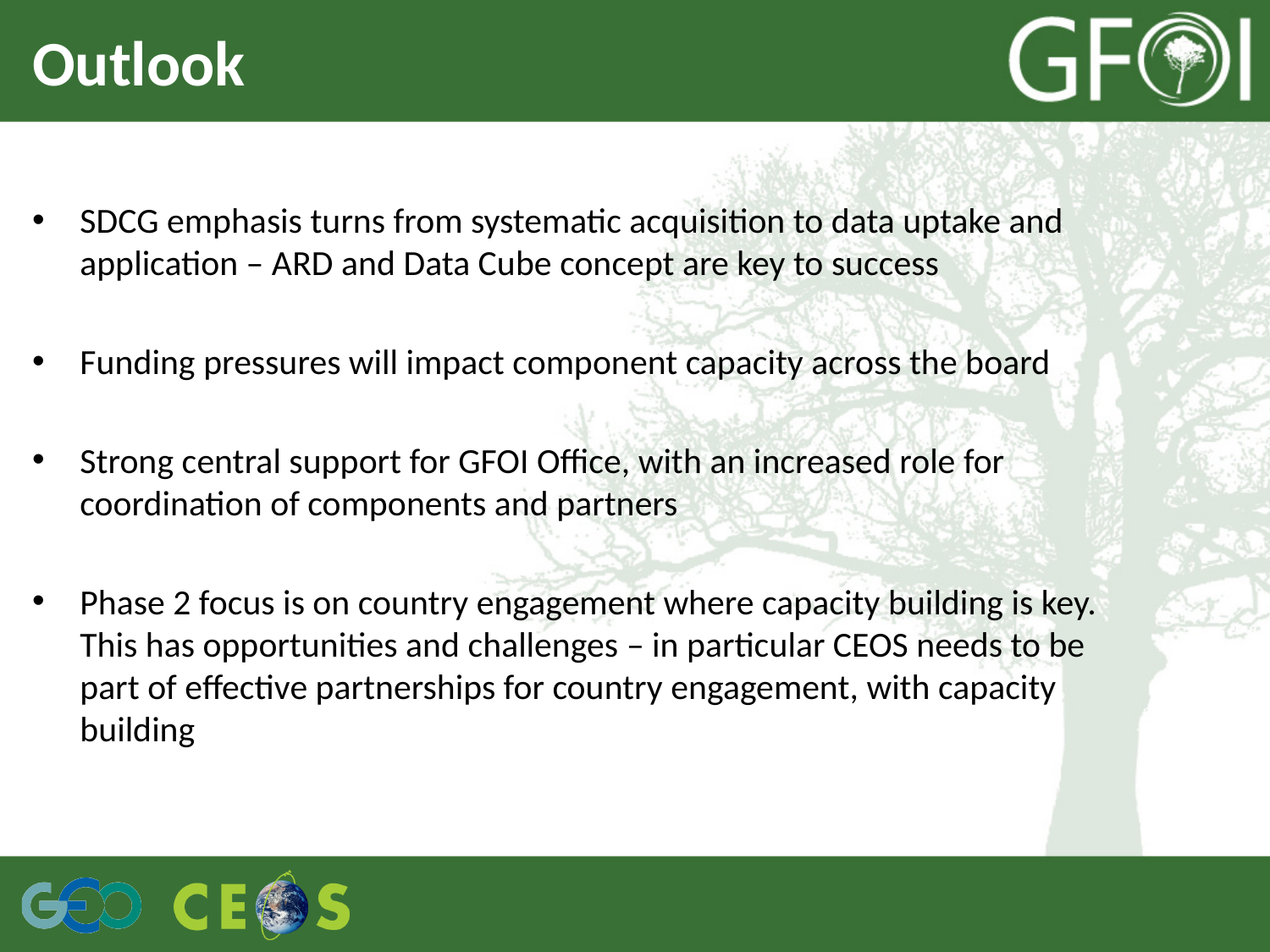

# Outlook
SDCG emphasis turns from systematic acquisition to data uptake and application – ARD and Data Cube concept are key to success

Funding pressures will impact component capacity across the board

Strong central support for GFOI Office, with an increased role for coordination of components and partners

Phase 2 focus is on country engagement where capacity building is key. This has opportunities and challenges – in particular CEOS needs to be part of effective partnerships for country engagement, with capacity building